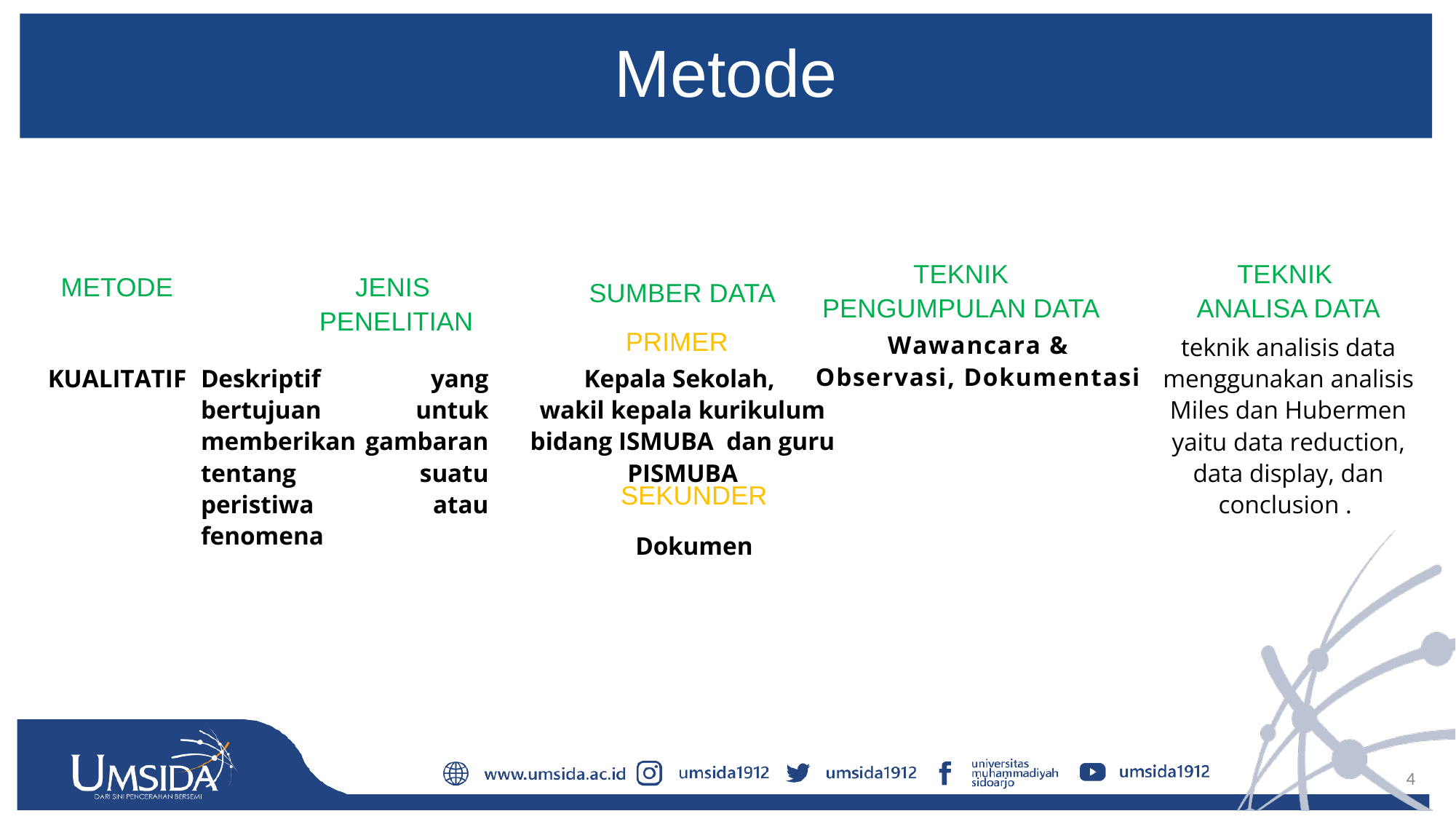

# Metode
TEKNIK PENGUMPULAN DATA

TEKNIK
ANALISA DATA
METODE
JENIS
 PENELITIAN
SUMBER DATA
PRIMER
Wawancara &
Observasi, Dokumentasi

teknik analisis data menggunakan analisis Miles dan Hubermen yaitu data reduction, data display, dan conclusion .
KUALITATIF

Deskriptif yang bertujuan untuk memberikan gambaran tentang suatu peristiwa atau fenomena
Kepala Sekolah,
wakil kepala kurikulum bidang ISMUBA  dan guru PISMUBA

SEKUNDER
Dokumen